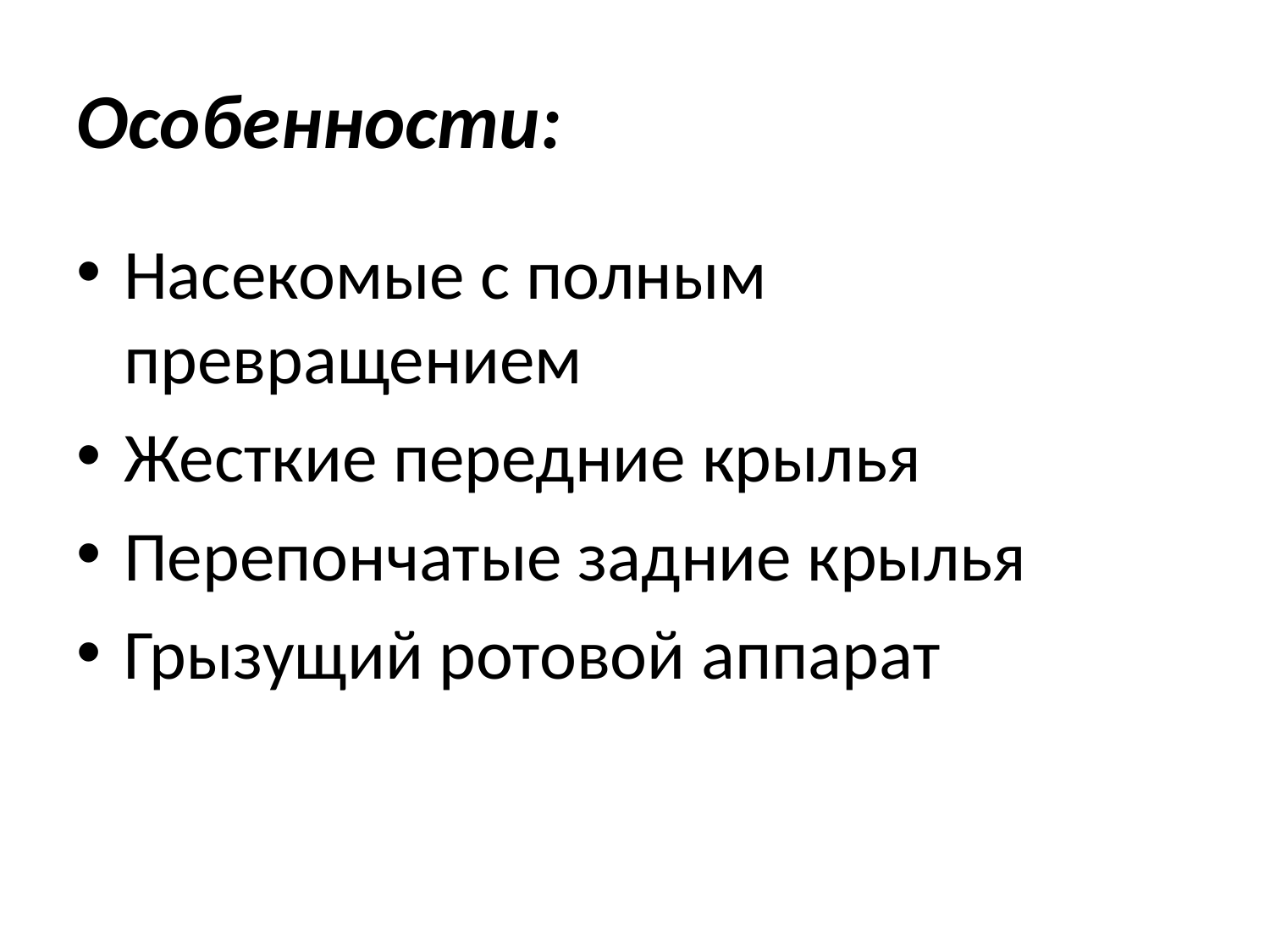

# Особенности:
Насекомые с полным превращением
Жесткие передние крылья
Перепончатые задние крылья
Грызущий ротовой аппарат